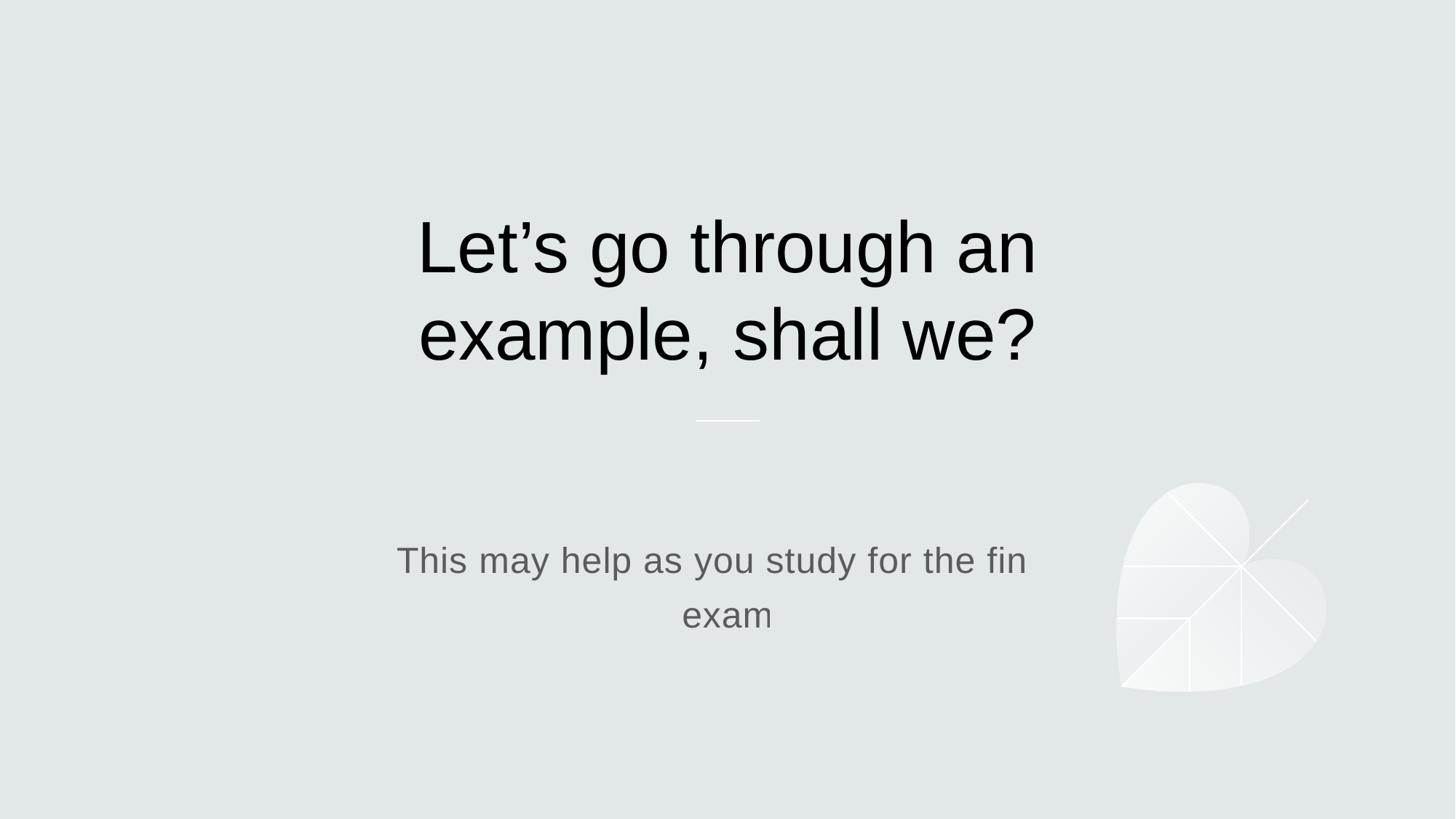

# Let’s go through an example, shall we?

This may help as you study for the final exam